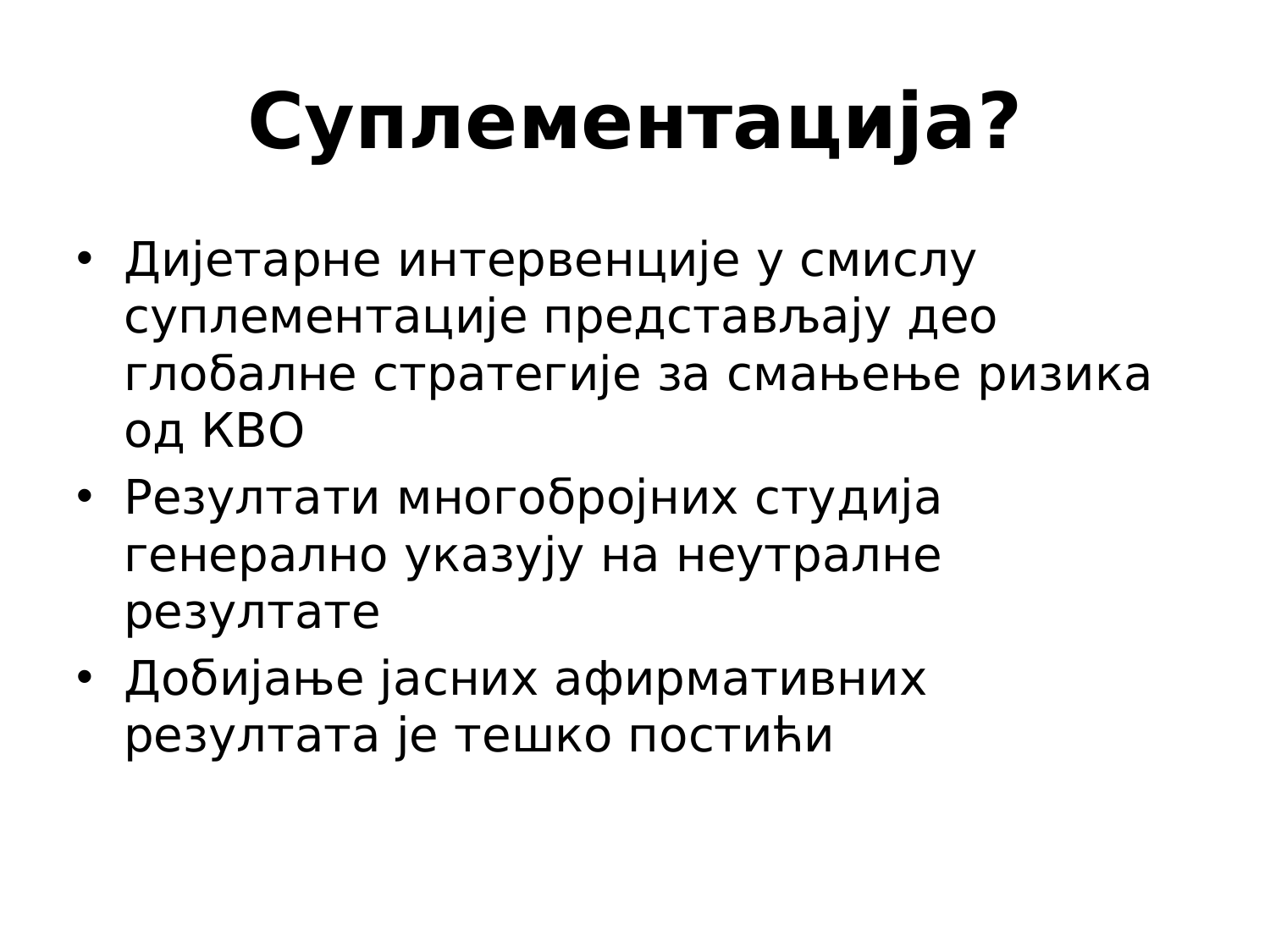

# Суплементација?
Дијетарне интервенције у смислу суплементације представљају део глобалне стратегије за смањење ризика од КВО
Резултати многобројних студија генерално указују на неутралне резултате
Добијање јасних афирмативних резултата је тешко постићи